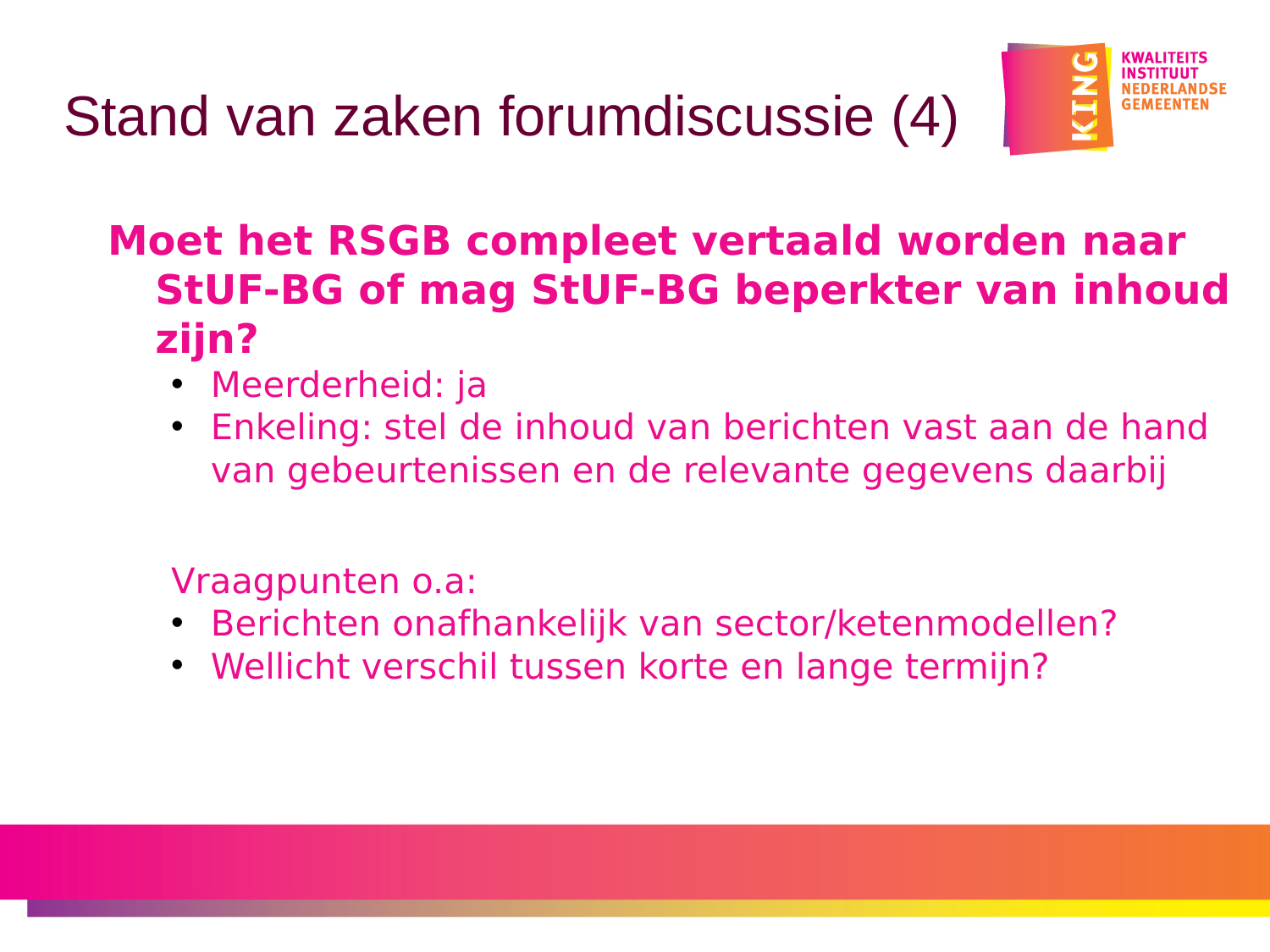

# Stand van zaken forumdiscussie (4)
Moet het RSGB compleet vertaald worden naar StUF-BG of mag StUF-BG beperkter van inhoud zijn?
Meerderheid: ja
Enkeling: stel de inhoud van berichten vast aan de hand van gebeurtenissen en de relevante gegevens daarbij

Vraagpunten o.a:
Berichten onafhankelijk van sector/ketenmodellen?
Wellicht verschil tussen korte en lange termijn?